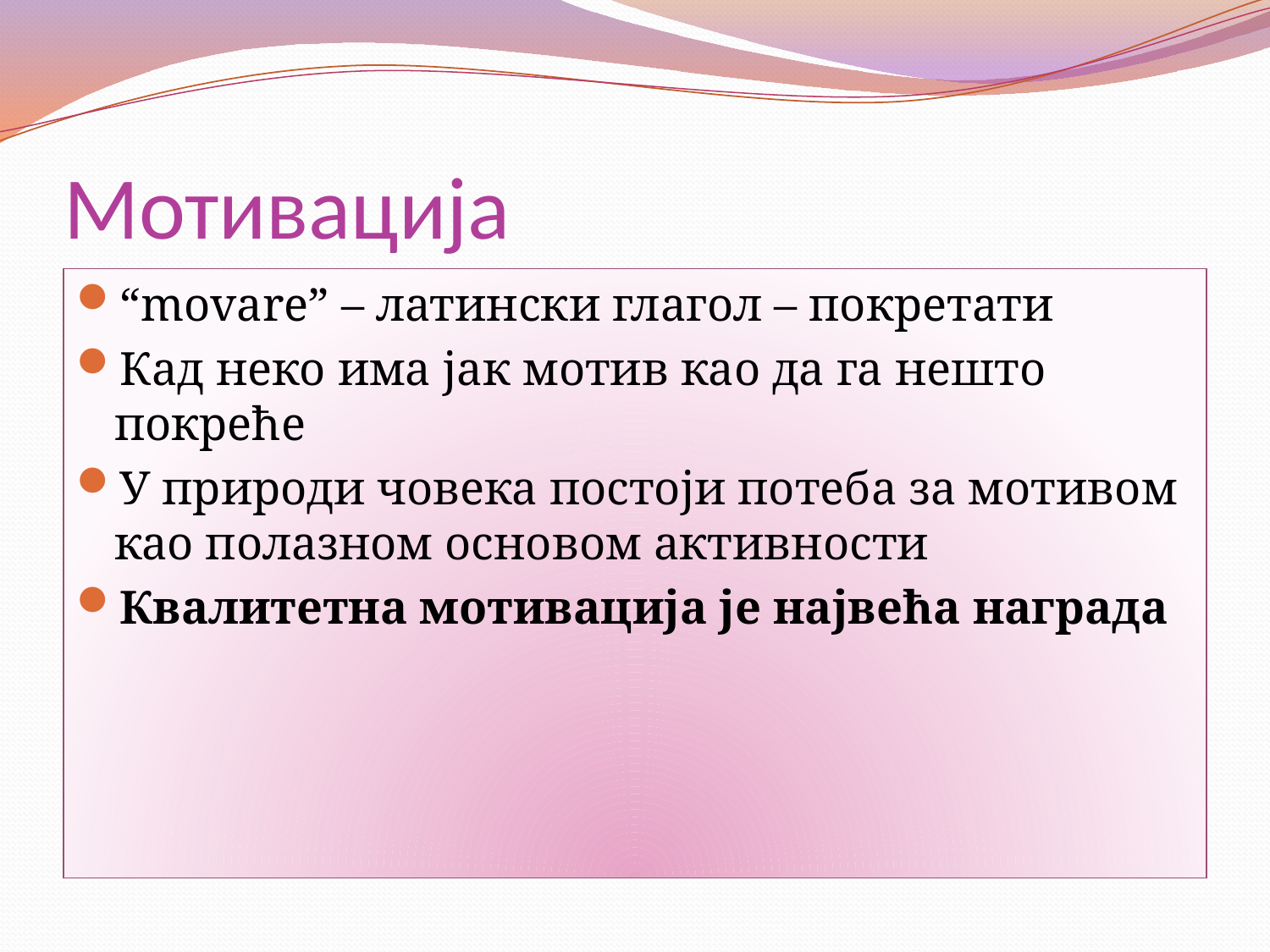

# Мотивација
“movare” – латински глагол – покретати
Кад неко има јак мотив као да га нешто покреће
У природи човека постоји потеба за мотивом као полазном основом активности
Квалитетна мотивација је највећа награда